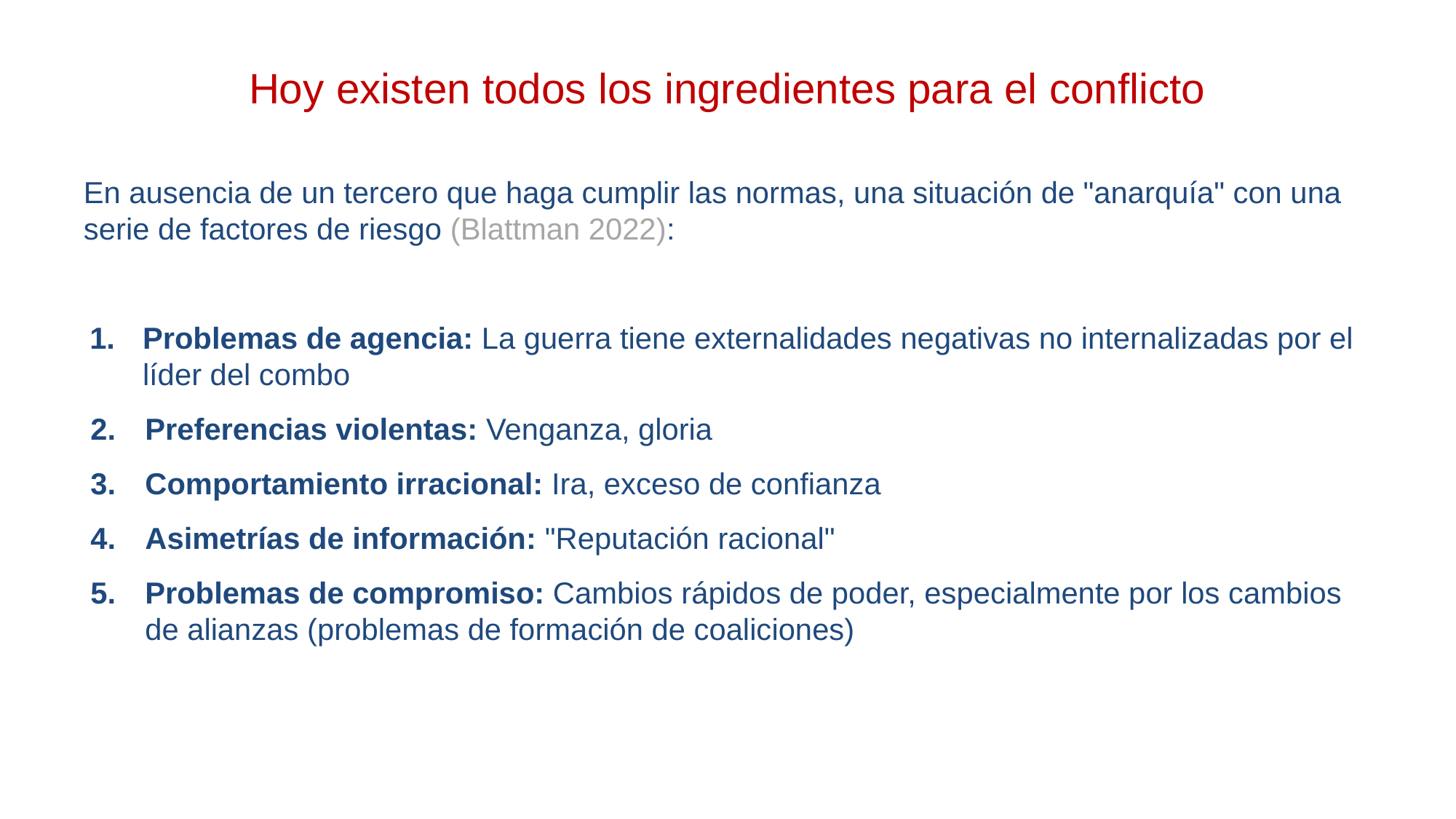

# Hoy existen todos los ingredientes para el conflicto
En ausencia de un tercero que haga cumplir las normas, una situación de "anarquía" con una serie de factores de riesgo (Blattman 2022):

Problemas de agencia: La guerra tiene externalidades negativas no internalizadas por el líder del combo
Preferencias violentas: Venganza, gloria
Comportamiento irracional: Ira, exceso de confianza
Asimetrías de información: "Reputación racional"
Problemas de compromiso: Cambios rápidos de poder, especialmente por los cambios de alianzas (problemas de formación de coaliciones)